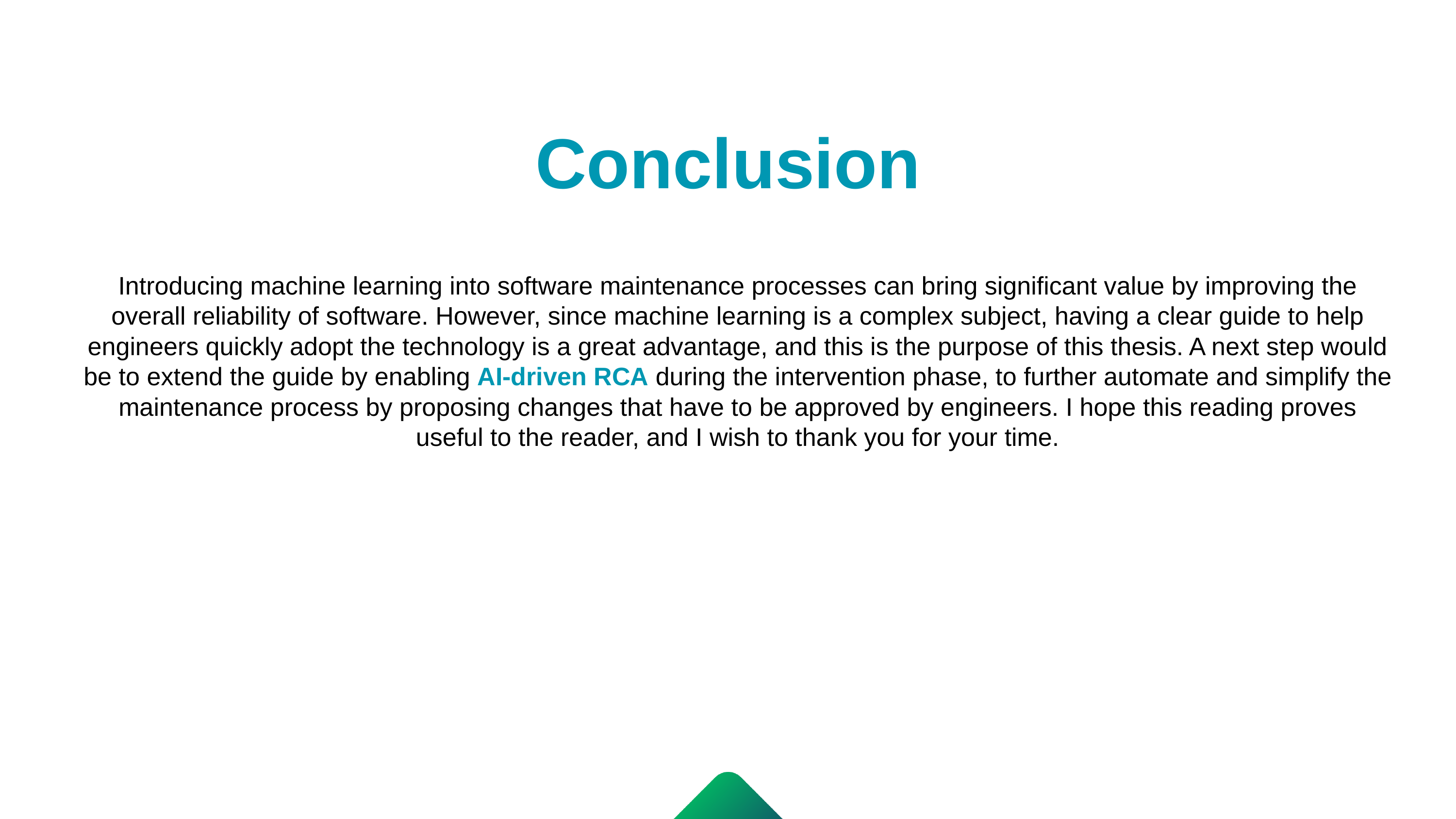

Conclusion
Introducing machine learning into software maintenance processes can bring significant value by improving the overall reliability of software. However, since machine learning is a complex subject, having a clear guide to help engineers quickly adopt the technology is a great advantage, and this is the purpose of this thesis. A next step would be to extend the guide by enabling AI-driven RCA during the intervention phase, to further automate and simplify the maintenance process by proposing changes that have to be approved by engineers. I hope this reading proves useful to the reader, and I wish to thank you for your time.